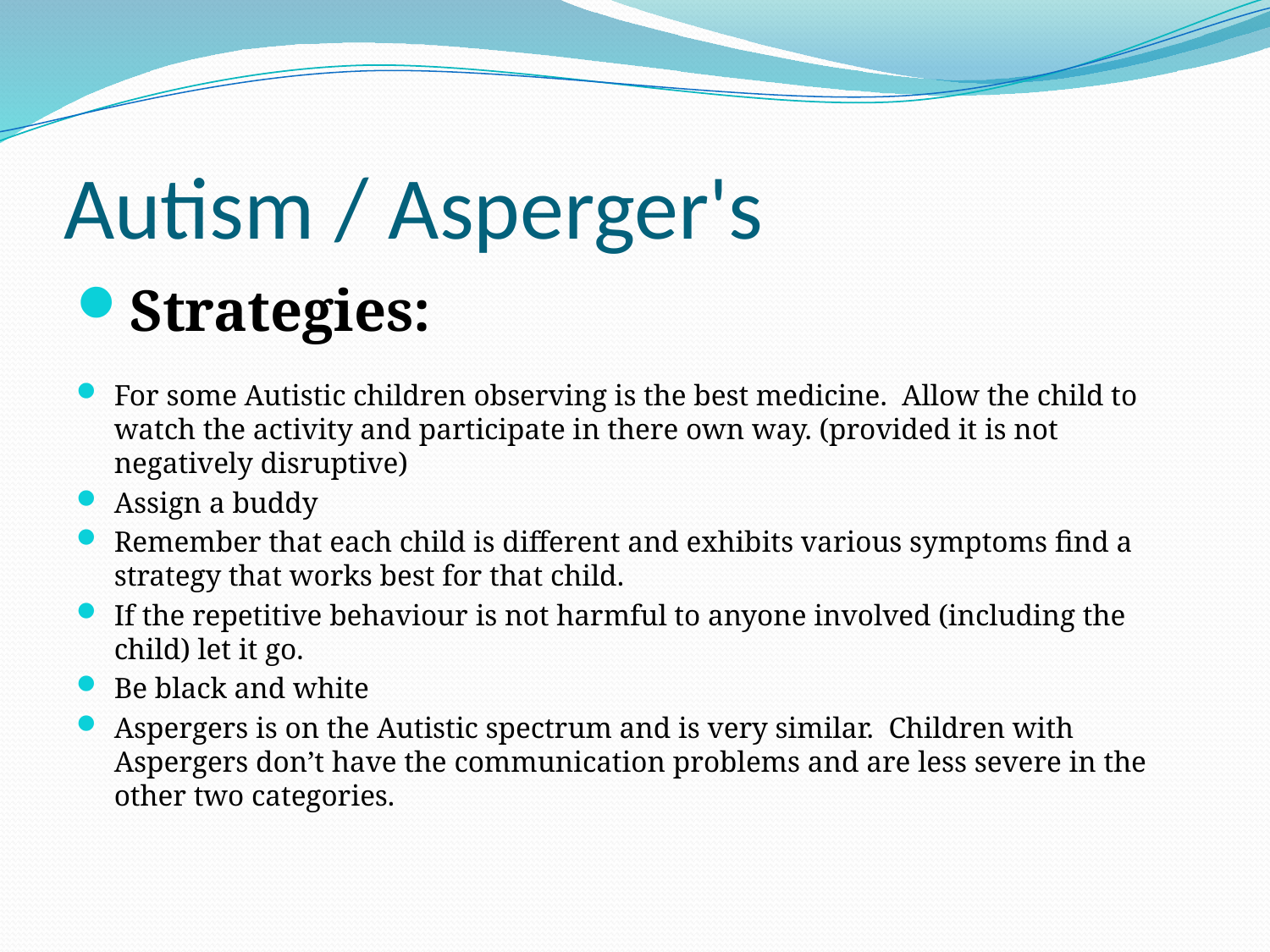

# Autism / Asperger's
Strategies:

For some Autistic children observing is the best medicine.  Allow the child to watch the activity and participate in there own way. (provided it is not negatively disruptive)
Assign a buddy
Remember that each child is different and exhibits various symptoms find a strategy that works best for that child.
If the repetitive behaviour is not harmful to anyone involved (including the child) let it go.
Be black and white
Aspergers is on the Autistic spectrum and is very similar.  Children with Aspergers don’t have the communication problems and are less severe in the other two categories.